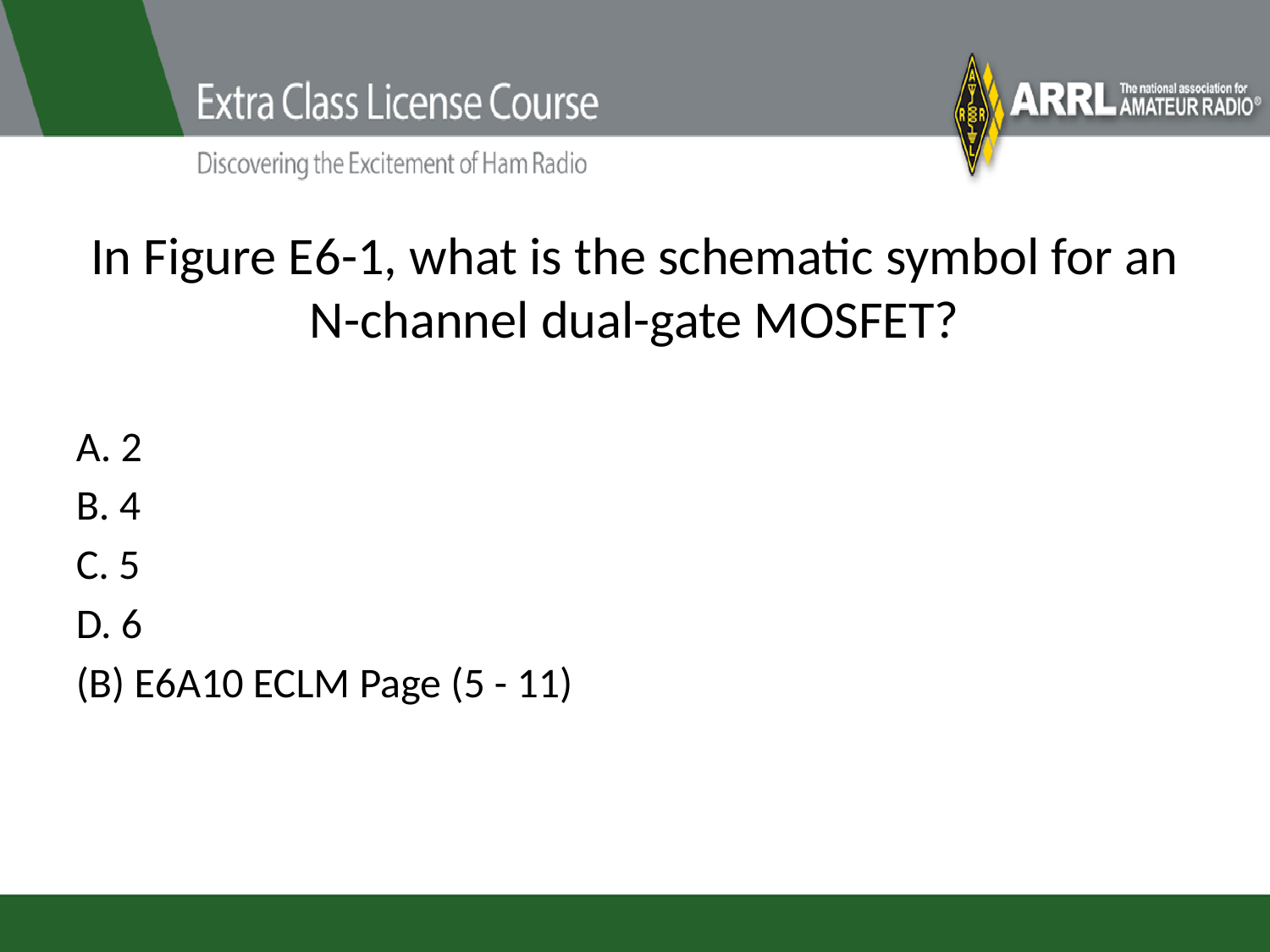

# In Figure E6-1, what is the schematic symbol for an N-channel dual-gate MOSFET?
A. 2
B. 4
C. 5
D. 6
(B) E6A10 ECLM Page (5 - 11)